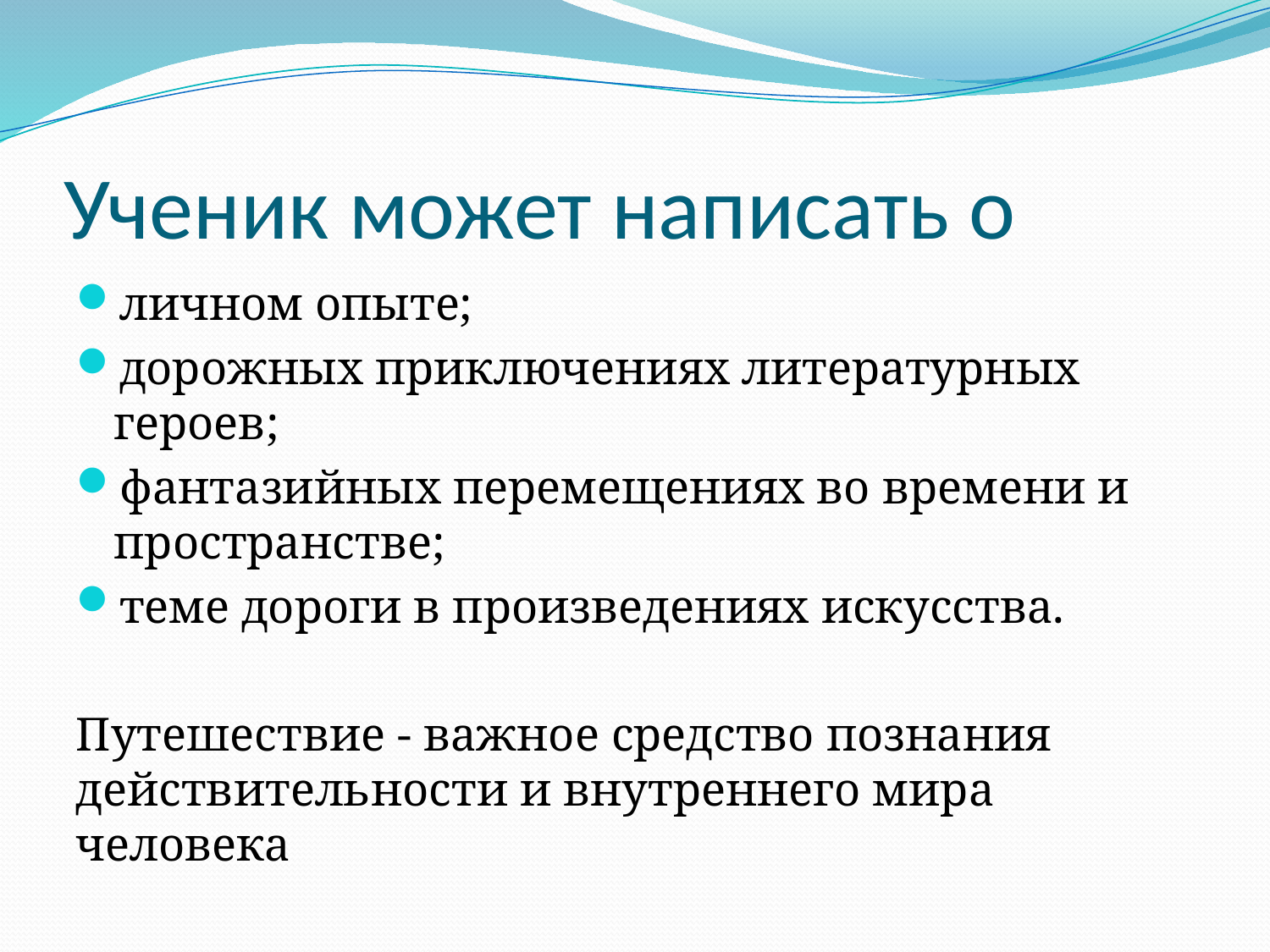

# Ученик может написать о
личном опыте;
дорожных приключениях литературных героев;
фантазийных перемещениях во времени и пространстве;
теме дороги в произведениях искусства.

Путешествие - важное средство познания действительности и внутреннего мира человека